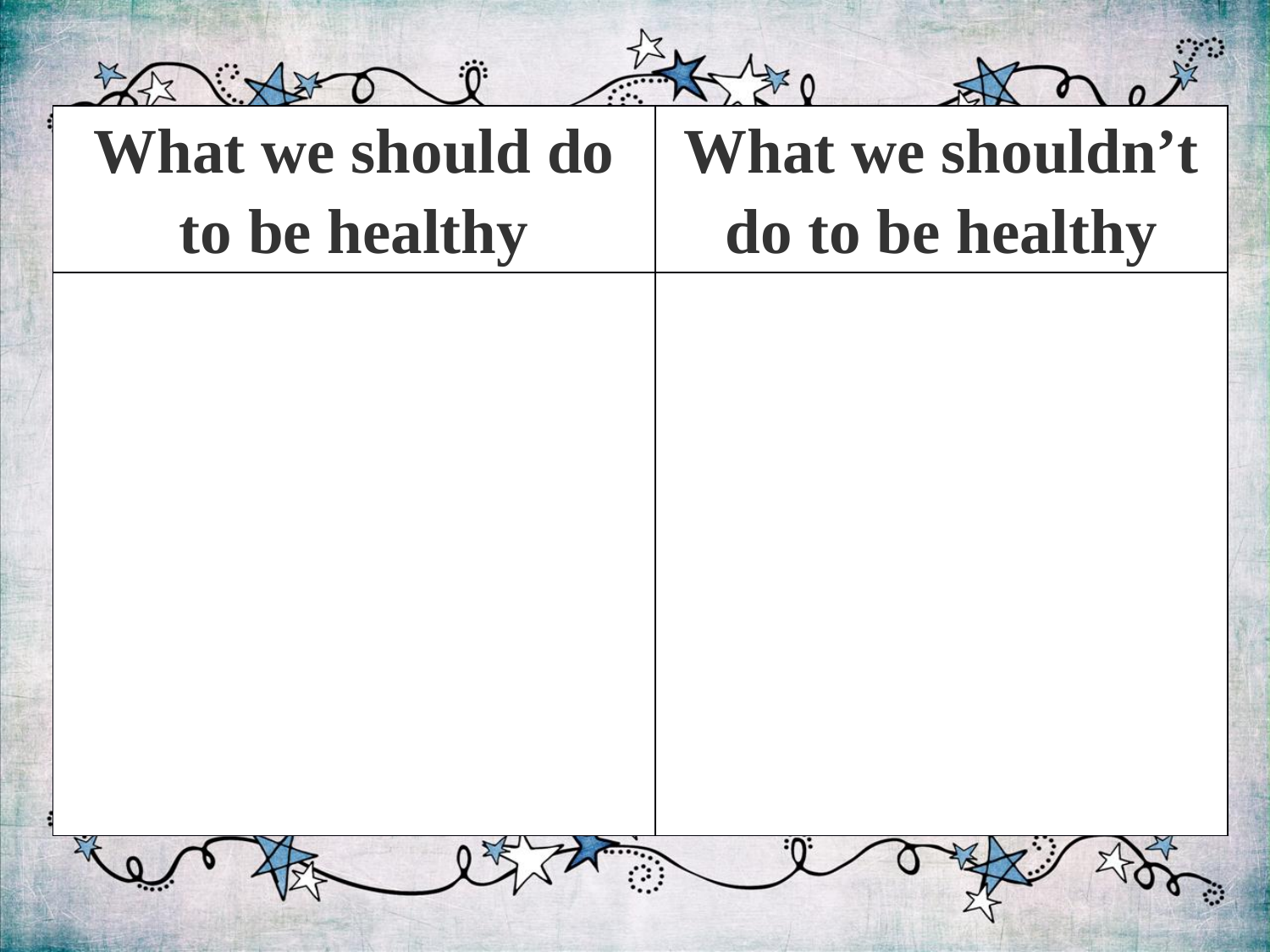

| What we should do to be healthy | What we shouldn’t do to be healthy |
| --- | --- |
|  |  |